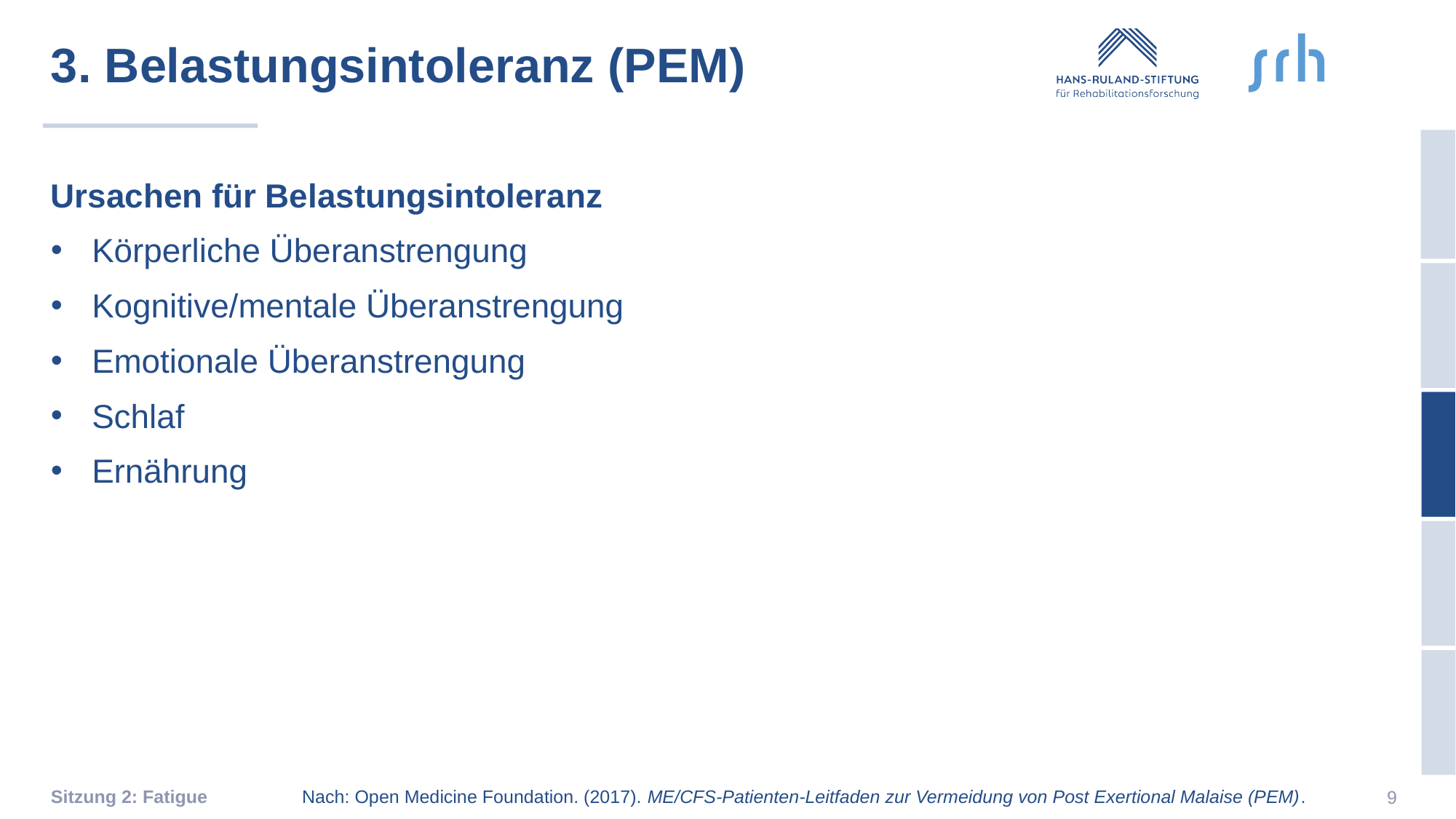

# 3. Belastungsintoleranz (PEM)
Ursachen für Belastungsintoleranz
Körperliche Überanstrengung
Kognitive/mentale Überanstrengung
Emotionale Überanstrengung
Schlaf
Ernährung

Sitzung 2: Fatigue
Nach: Open Medicine Foundation. (2017). ME/CFS-Patienten-Leitfaden zur Vermeidung von Post Exertional Malaise (PEM).
9